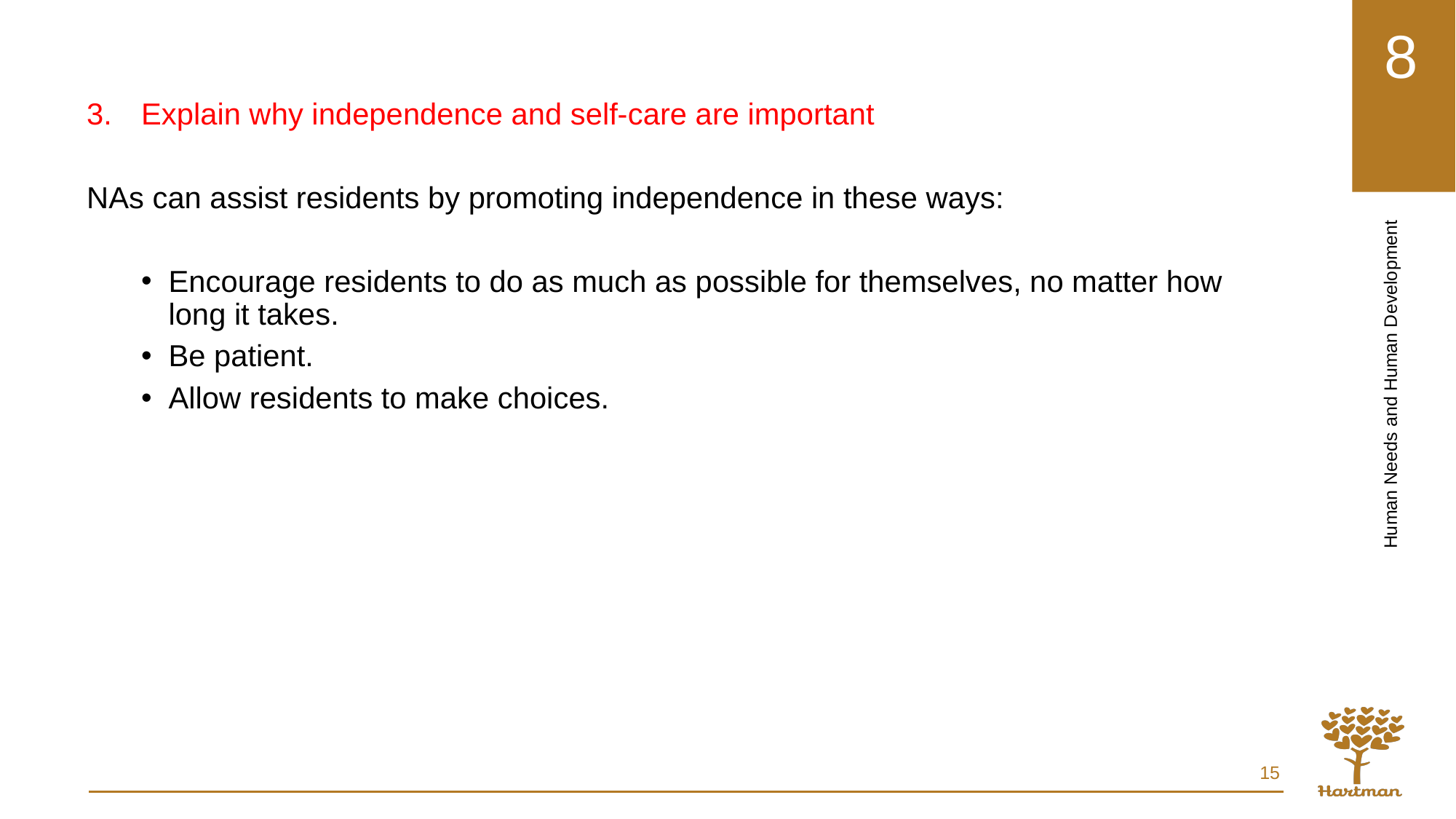

Explain why independence and self-care are important

NAs can assist residents by promoting independence in these ways:

Encourage residents to do as much as possible for themselves, no matter how long it takes.
Be patient.
Allow residents to make choices.
15